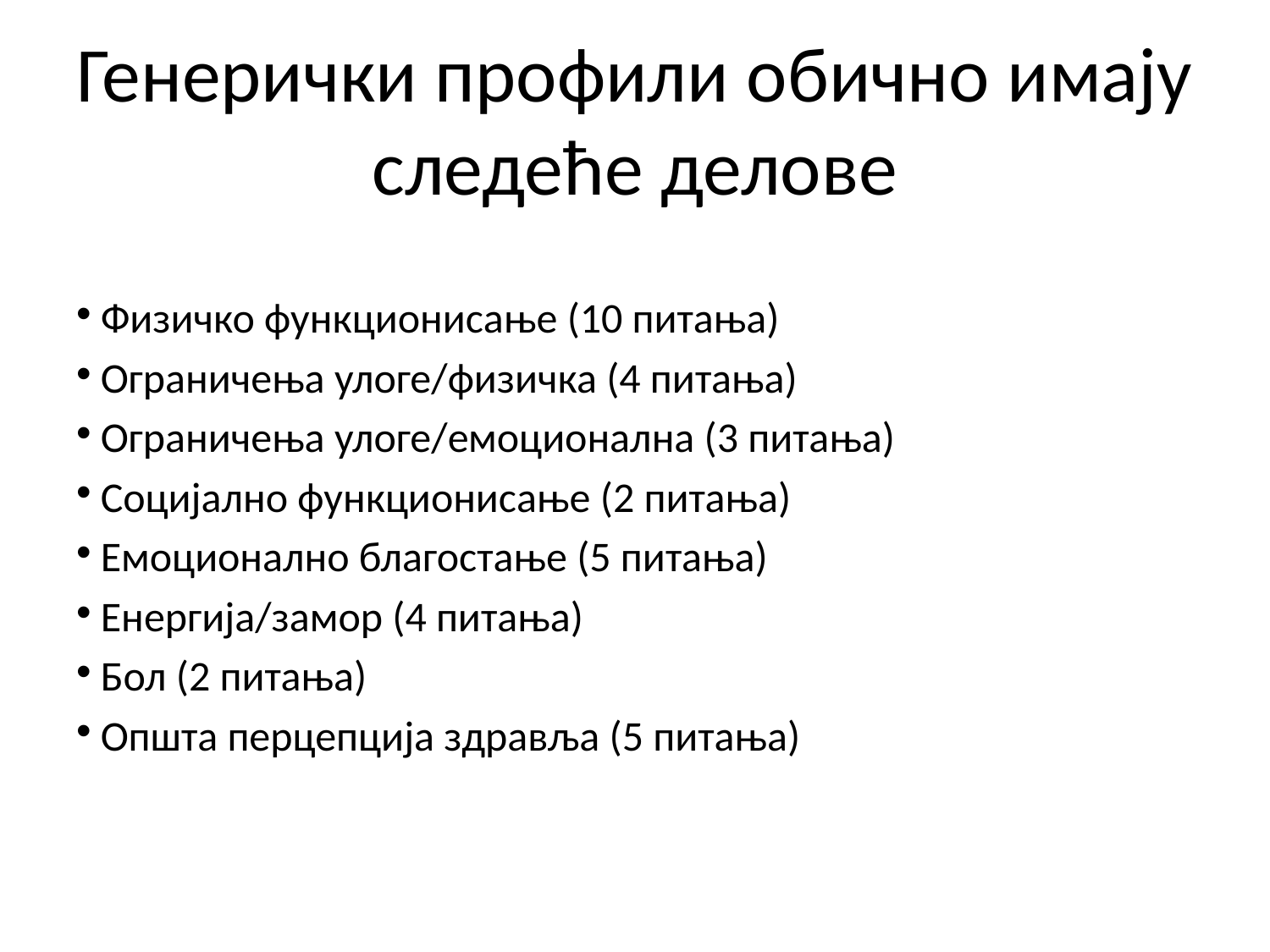

# Генерички профили обично имају следеће делове

 Физичко функционисање (10 питања)
 Ограничења улоге/физичка (4 питања)
 Ограничења улоге/емоционална (3 питања)
 Социјално функционисање (2 питања)
 Емоционално благостање (5 питања)
 Енергија/замор (4 питања)
 Бол (2 питања)
 Општа перцепција здравља (5 питања)